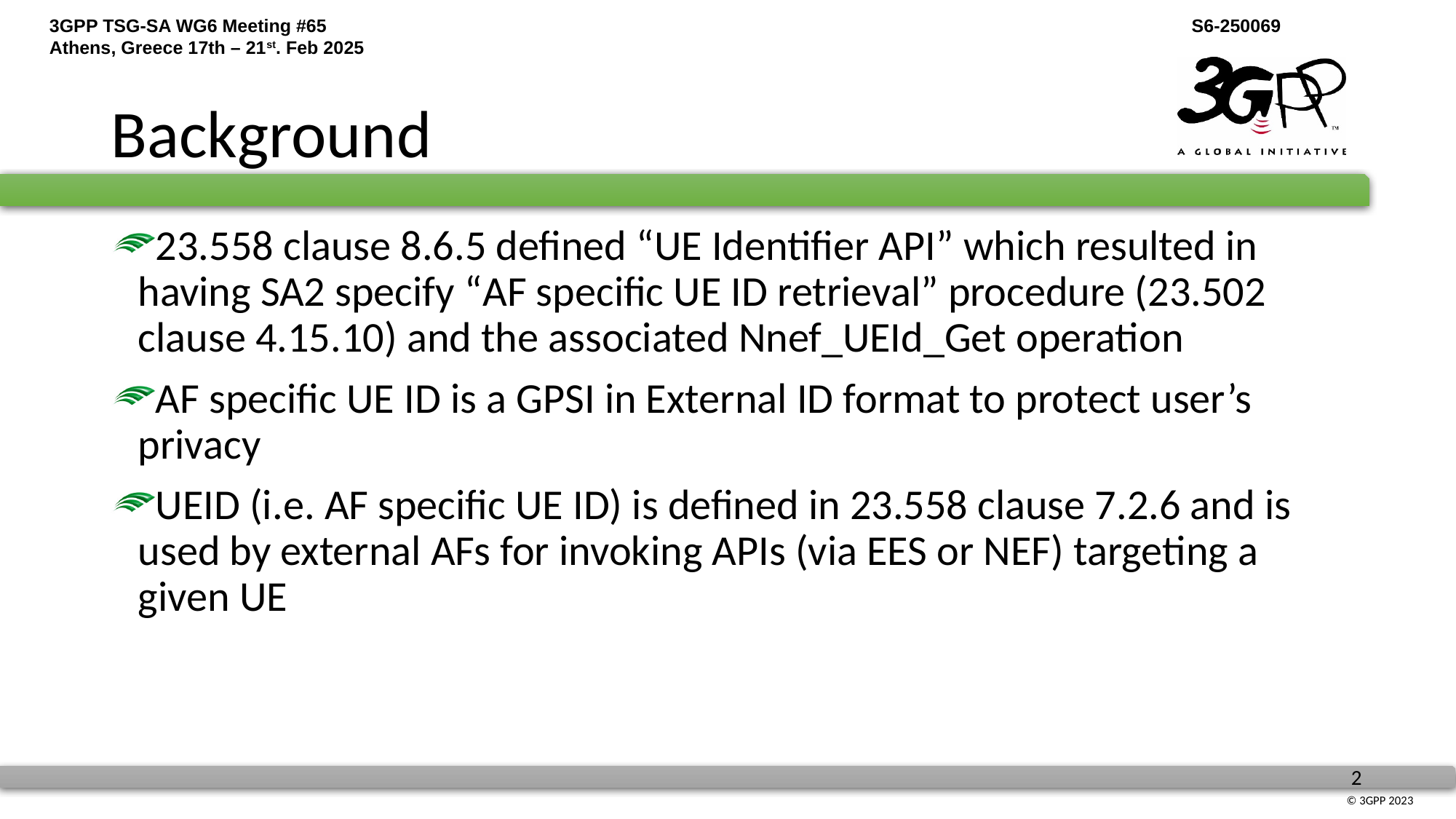

# Background
23.558 clause 8.6.5 defined “UE Identifier API” which resulted in having SA2 specify “AF specific UE ID retrieval” procedure (23.502 clause 4.15.10) and the associated Nnef_UEId_Get operation
AF specific UE ID is a GPSI in External ID format to protect user’s privacy
UEID (i.e. AF specific UE ID) is defined in 23.558 clause 7.2.6 and is used by external AFs for invoking APIs (via EES or NEF) targeting a given UE